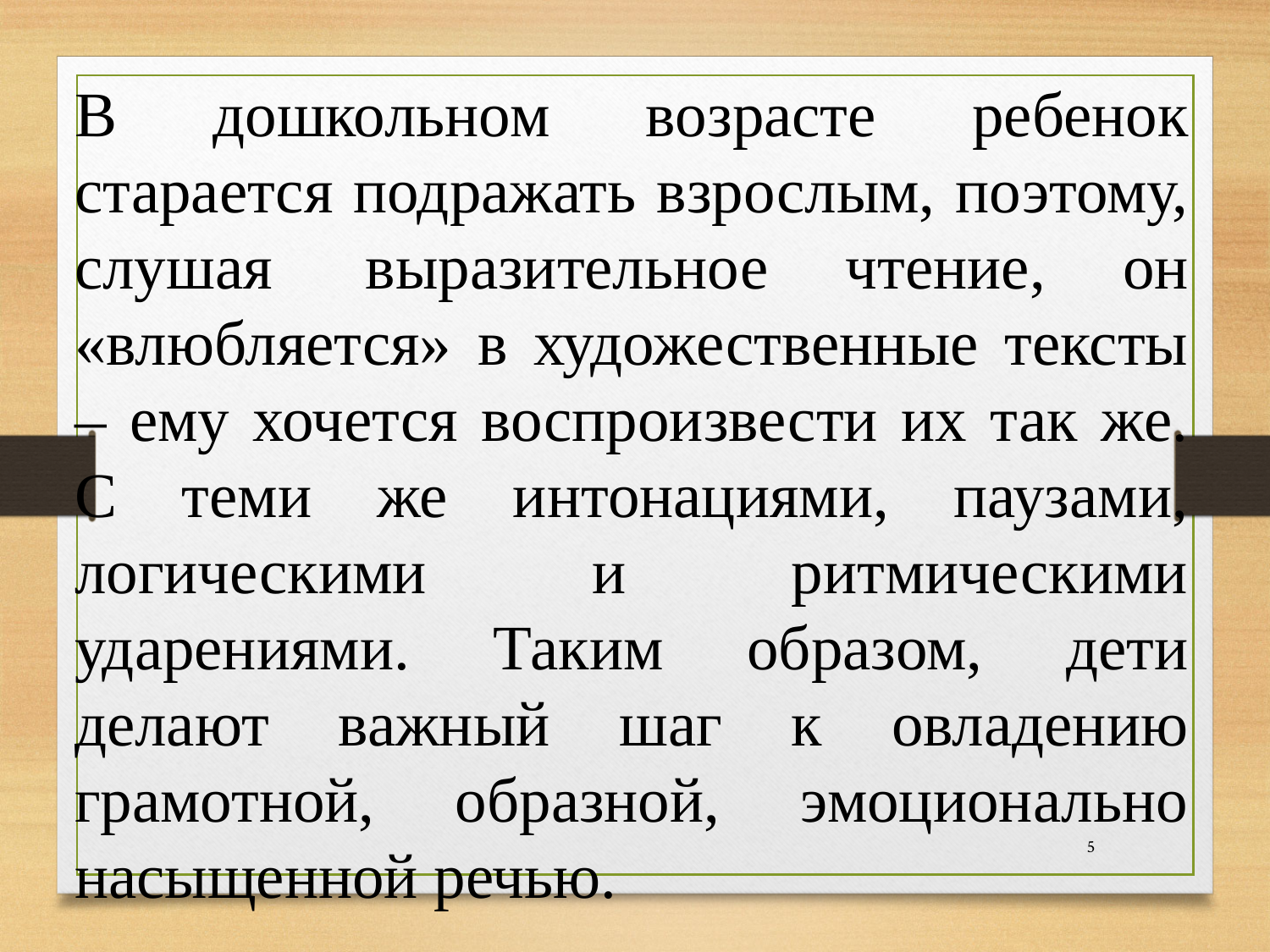

В дошкольном возрасте ребенок старается подражать взрослым, поэтому, слушая  выразительное чтение, он «влюбляется» в художественные тексты – ему хочется воспроизвести их так же. С теми же интонациями, паузами, логическими и ритмическими ударениями. Таким образом, дети делают важный шаг к овладению грамотной, образной, эмоционально насыщенной речью.

5